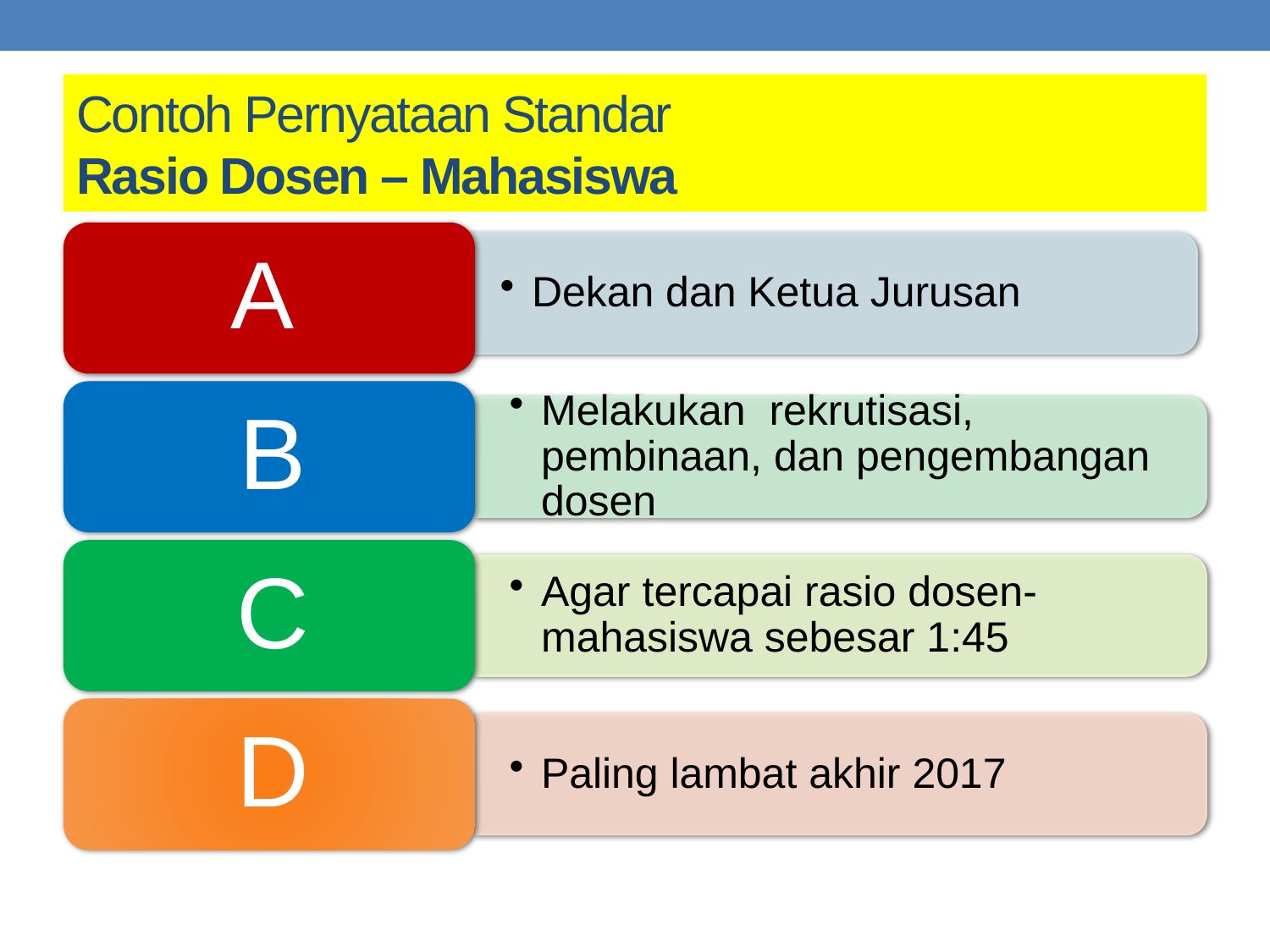

# Contoh Pernyataan Standar Rasio Dosen – Mahasiswa
Dekan dan Ketua Jurusan
A
Melakukan  rekrutisasi, pembinaan, dan pengembangan dosen
B
Agar tercapai rasio dosen-mahasiswa sebesar 1:45
C
Paling lambat akhir 2017
D